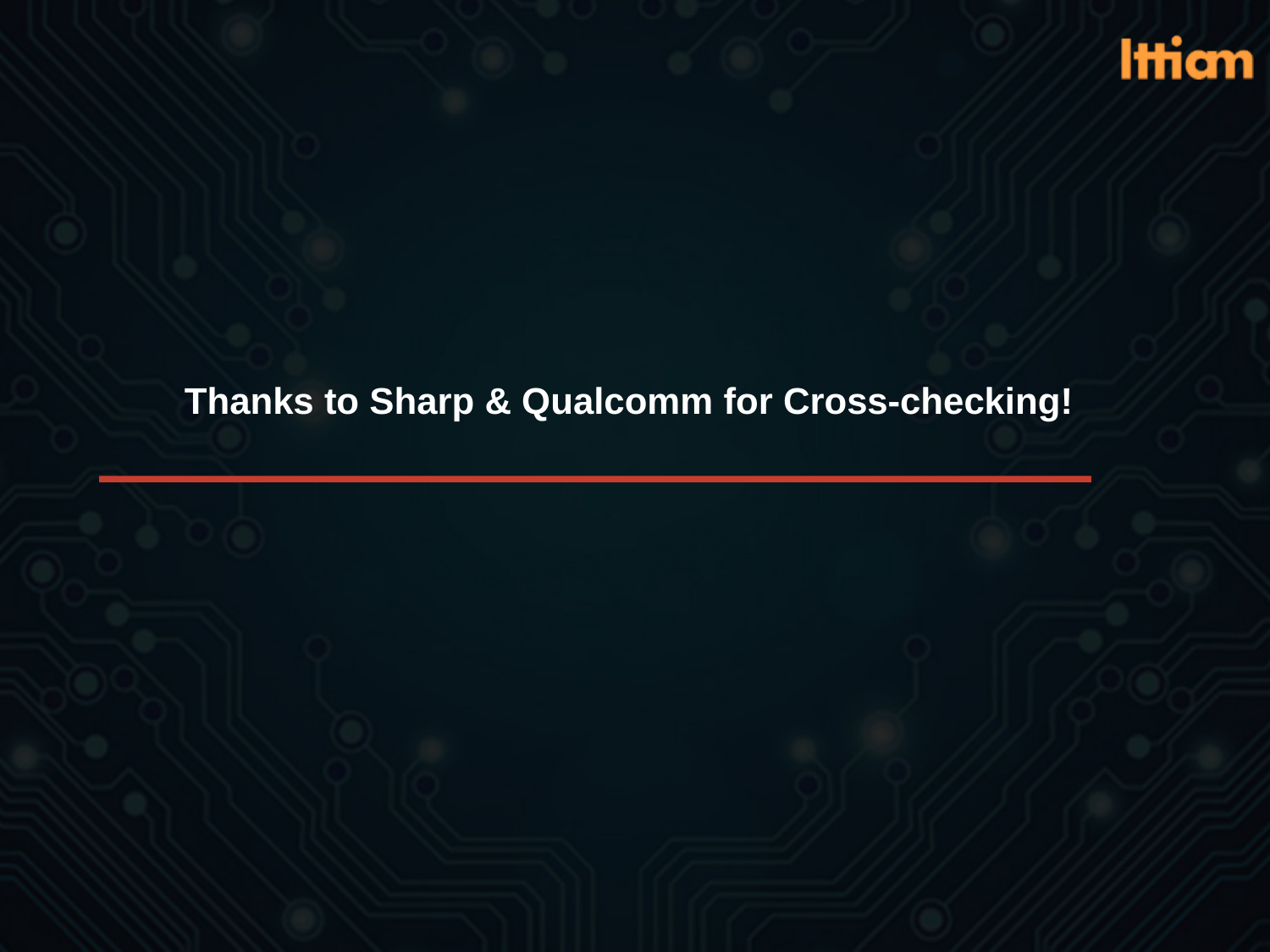

# Thanks to Sharp & Qualcomm for Cross-checking!